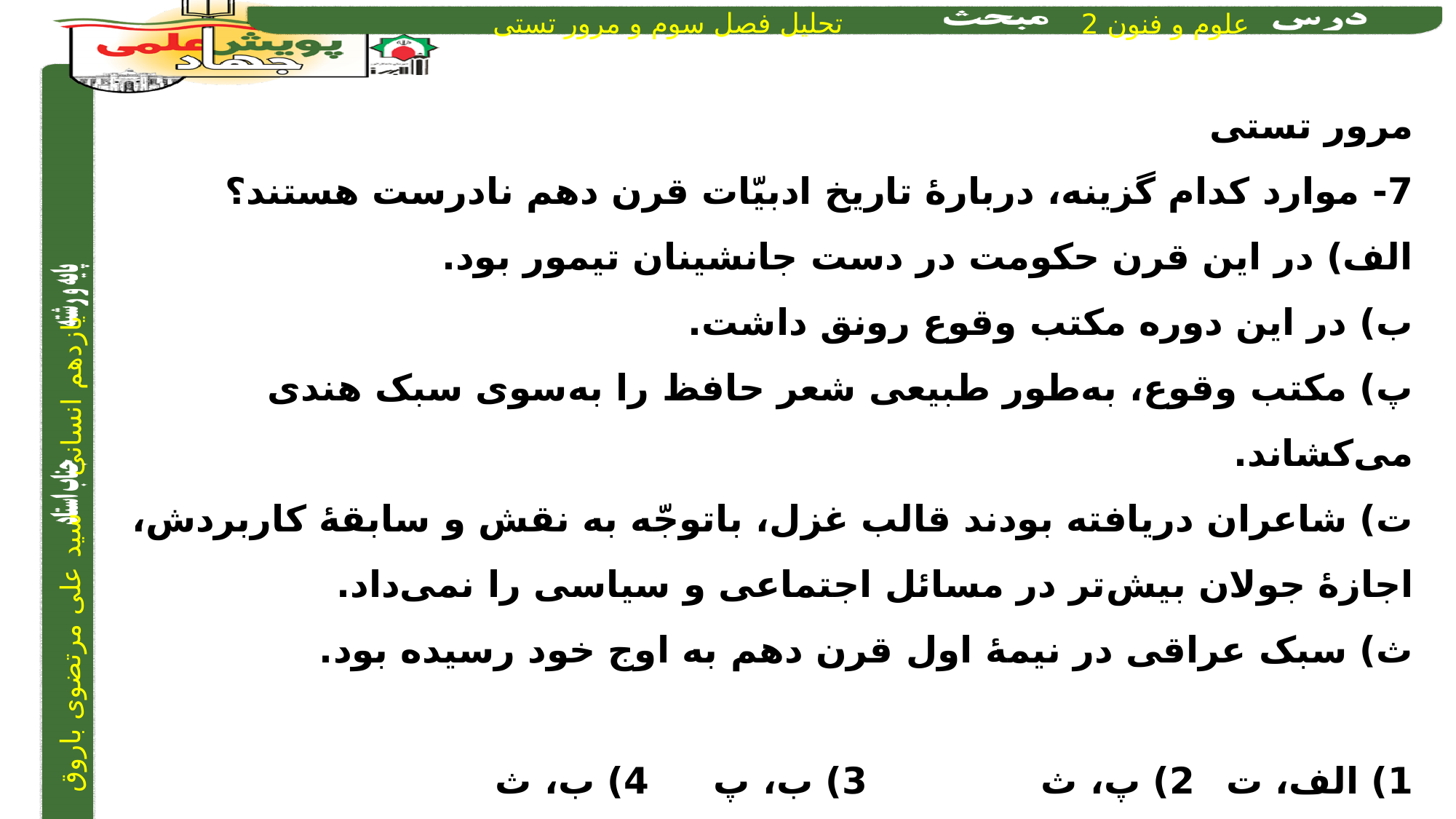

مرور تستی
7- موارد کدام گزینه، دربارۀ تاریخ ادبیّات قرن دهم نادرست هستند؟
الف) در این قرن حکومت در دست جانشینان تیمور بود.
ب) در این دوره مکتب وقوع رونق داشت.
پ) مکتب وقوع، به‌طور طبیعی شعر حافظ را به‌سوی سبک هندی می‌کشاند.
ت) شاعران دریافته بودند قالب غزل، با‌توجّه به نقش و سابقۀ کاربردش، اجازۀ جولان بیش‌تر در مسائل اجتماعی و سیاسی را نمی‌داد.
ث) سبک عراقی در نیمۀ اول قرن دهم به اوج خود رسیده بود.‌

1) الف، ت		2) پ، ث			3) ب، پ		4) ب، ث
2